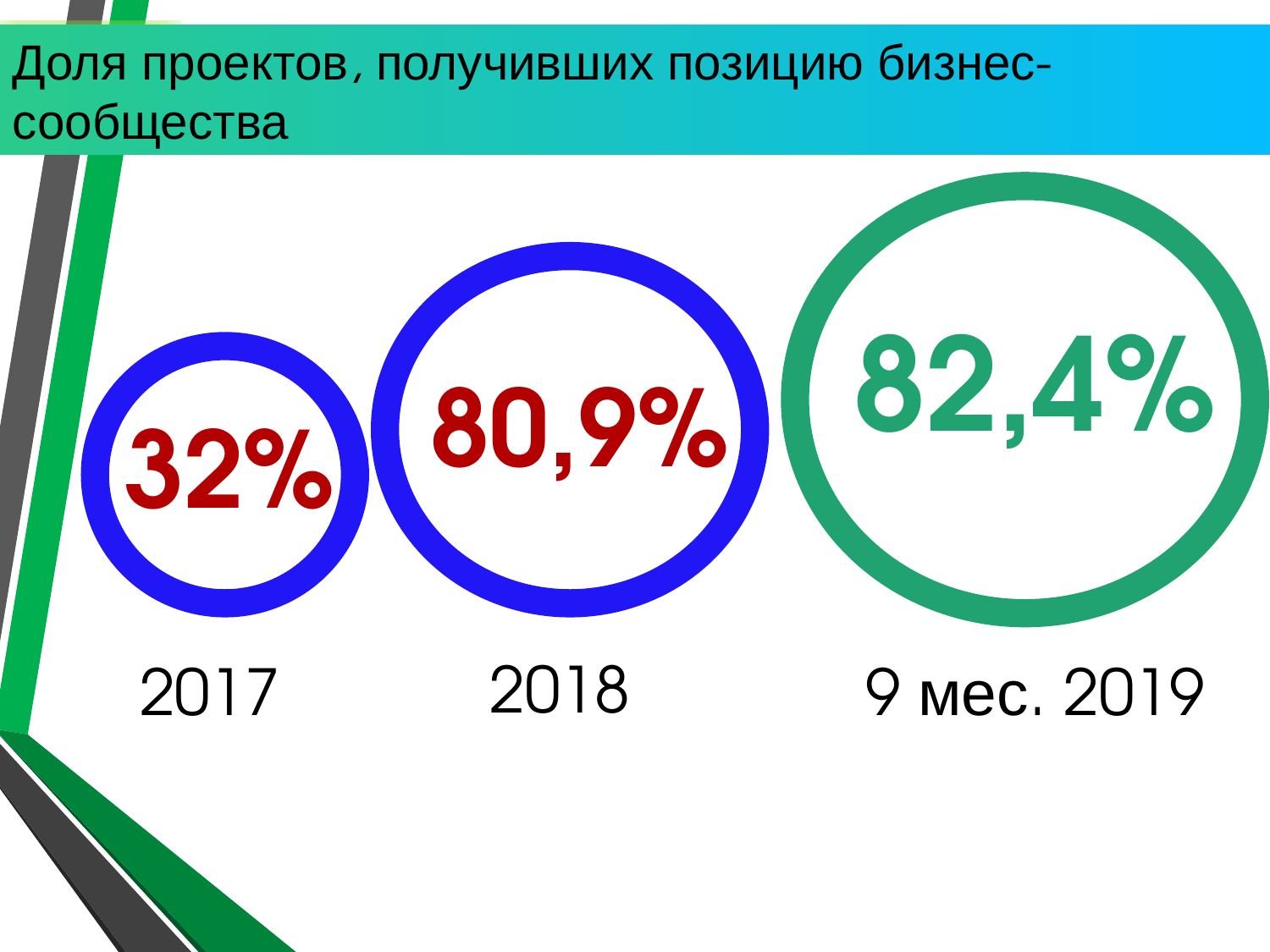

Доля проектов, получивших позицию бизнес-сообщества

82,4%

80,9%
32%
2018
9 мес. 2019
2017